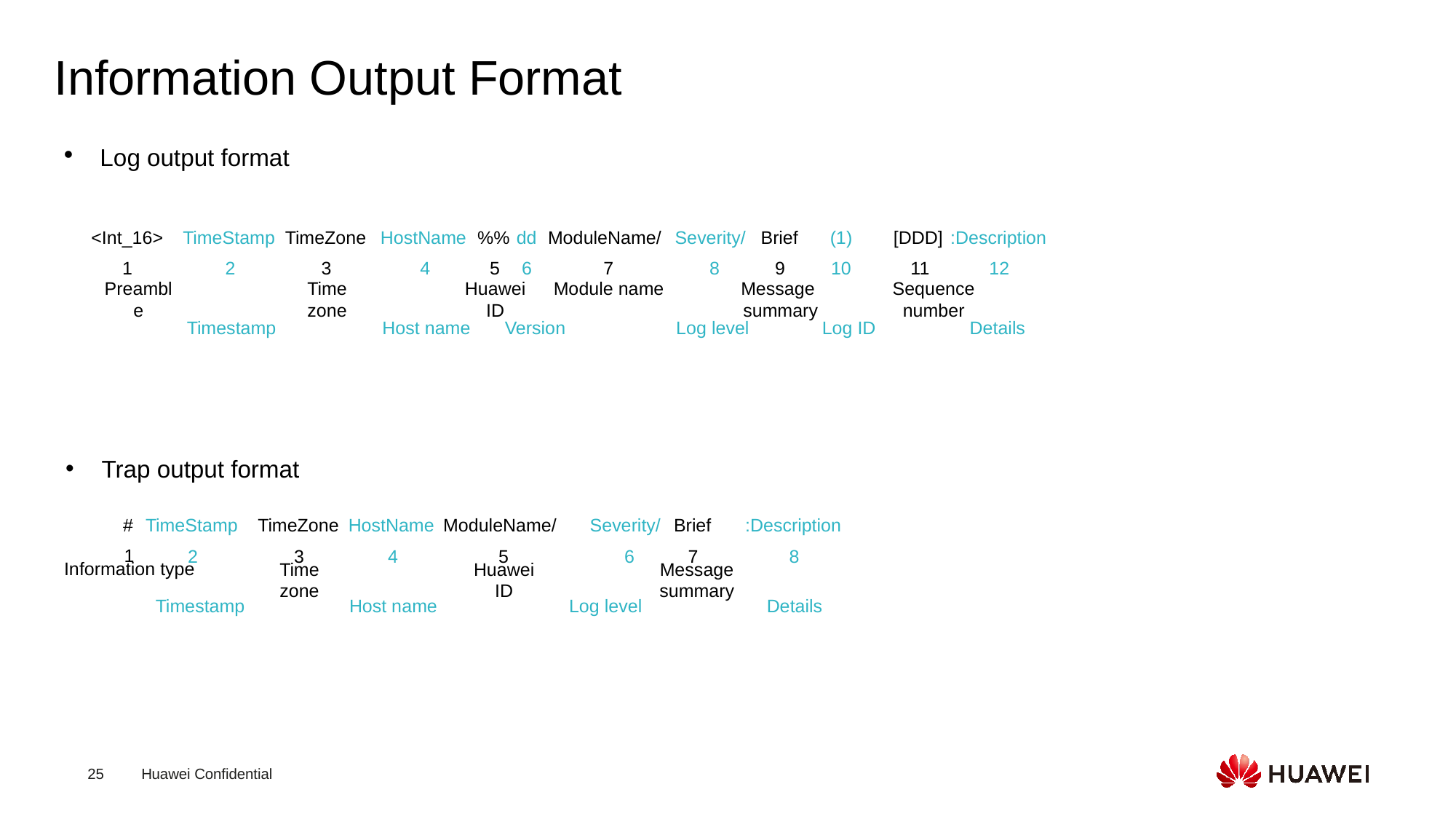

# Information Output Format
Log output format
Message
summary
Sequence number
<Int_16>
TimeStamp
TimeZone
HostName
%%
dd
ModuleName/
Severity/
Brief
(1)
[DDD]
:Description
Module name
Preamble
Time zone
Huawei ID
1
2
3
4
5
6
7
8
9
10
11
12
Host name
Timestamp
Version
Log level
Log ID
Details

Trap output format
Information type
#
TimeStamp
TimeZone
HostName
ModuleName/
Severity/
Brief
:Description
Message summary
Timestamp
Time zone
Huawei ID
Host name
1
2
3
4
5
6
7
8
Log level
Details